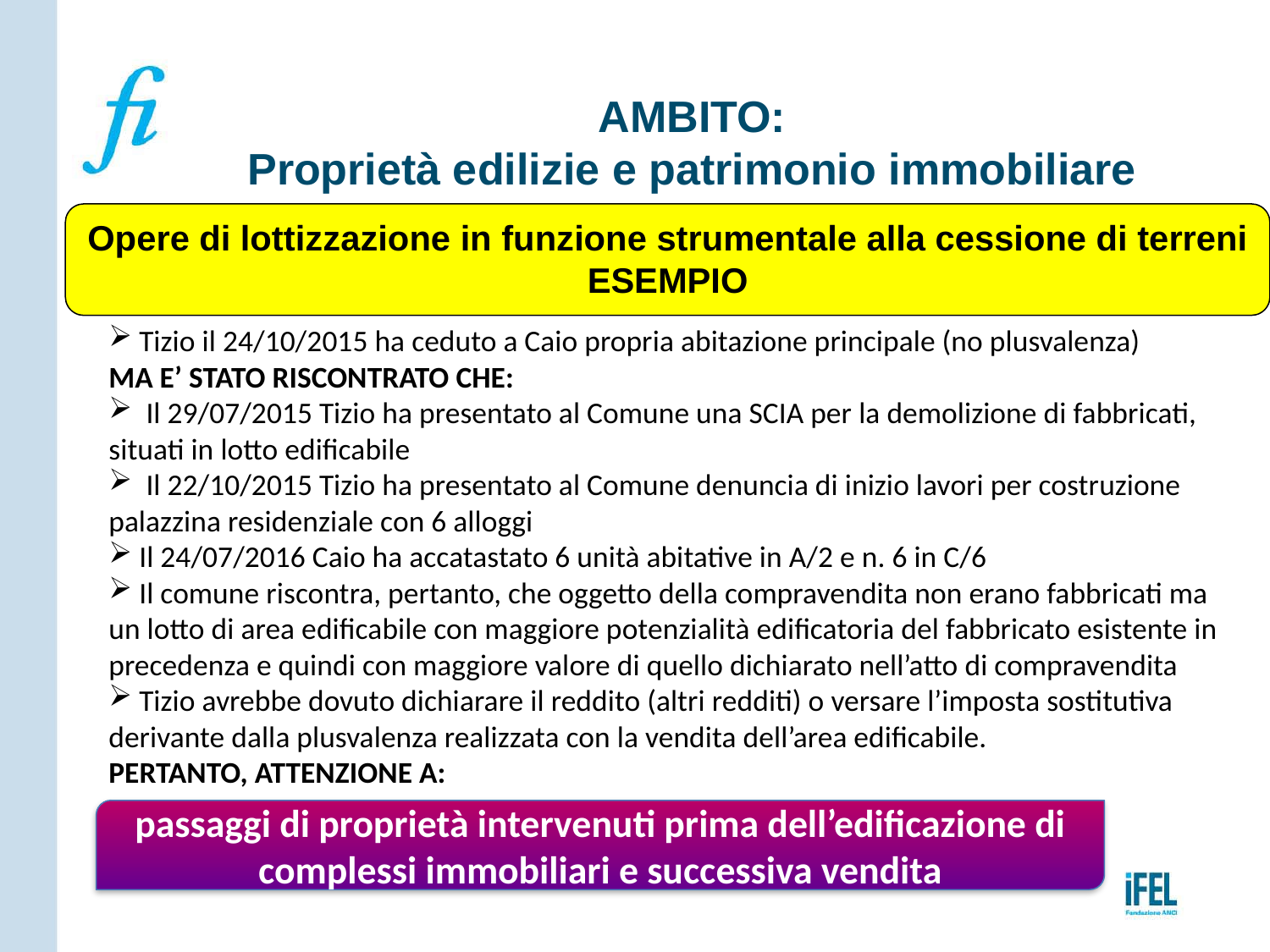

AMBITO:
Proprietà edilizie e patrimonio immobiliare
Opere di lottizzazione in funzione strumentale alla cessione di terreni
ESEMPIO
 Tizio il 24/10/2015 ha ceduto a Caio propria abitazione principale (no plusvalenza)
MA E’ STATO RISCONTRATO CHE:
  Il 29/07/2015 Tizio ha presentato al Comune una SCIA per la demolizione di fabbricati, situati in lotto edificabile
  Il 22/10/2015 Tizio ha presentato al Comune denuncia di inizio lavori per costruzione palazzina residenziale con 6 alloggi
 Il 24/07/2016 Caio ha accatastato 6 unità abitative in A/2 e n. 6 in C/6
 Il comune riscontra, pertanto, che oggetto della compravendita non erano fabbricati ma un lotto di area edificabile con maggiore potenzialità edificatoria del fabbricato esistente in precedenza e quindi con maggiore valore di quello dichiarato nell’atto di compravendita
 Tizio avrebbe dovuto dichiarare il reddito (altri redditi) o versare l’imposta sostitutiva derivante dalla plusvalenza realizzata con la vendita dell’area edificabile.
PERTANTO, ATTENZIONE A:
passaggi di proprietà intervenuti prima dell’edificazione di complessi immobiliari e successiva vendita